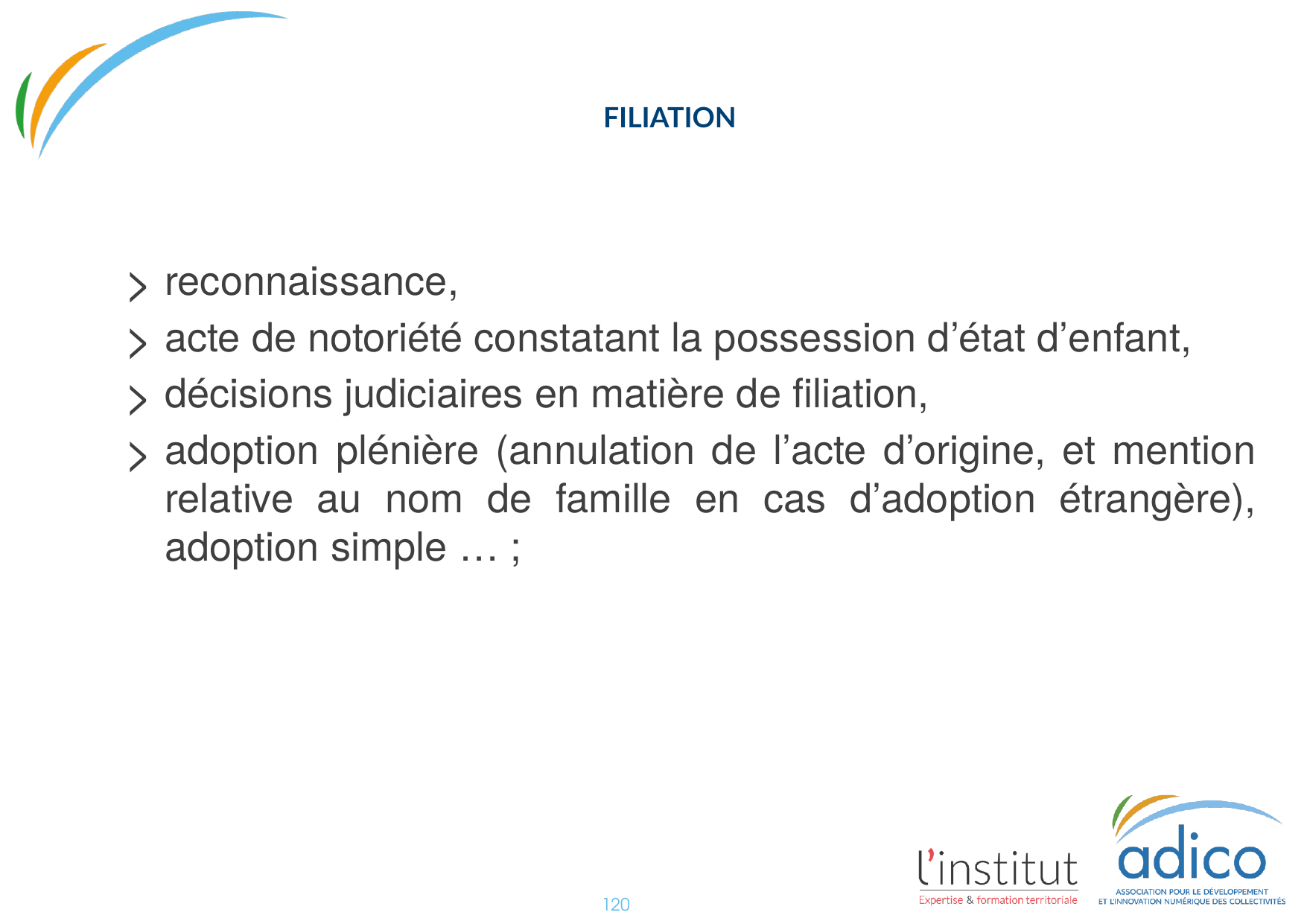

#
FILIATION
reconnaissance,
acte de notoriété constatant la possession d’état d’enfant,
décisions judiciaires en matière de filiation,
adoption plénière (annulation de l’acte d’origine, et mention relative au nom de famille en cas d’adoption étrangère), adoption simple … ;